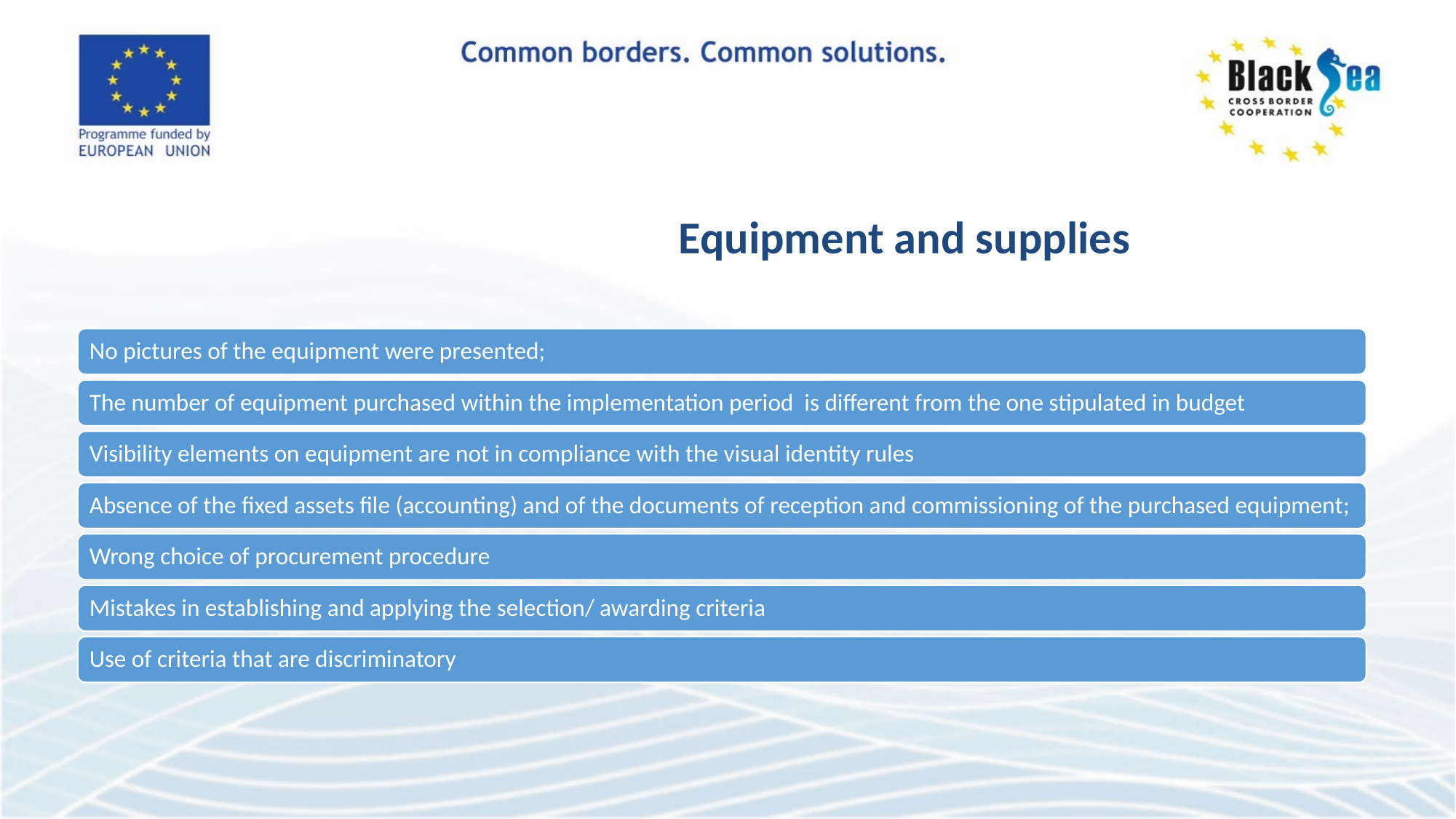

Equipment and supplies
No pictures of the equipment were presented;
The number of equipment purchased within the implementation period  is different from the one stipulated in budget
Visibility elements on equipment are not in compliance with the visual identity rules
Absence of the fixed assets file (accounting) and of the documents of reception and commissioning of the purchased equipment;
Wrong choice of procurement procedure
Mistakes in establishing and applying the selection/ awarding criteria
Use of criteria that are discriminatory